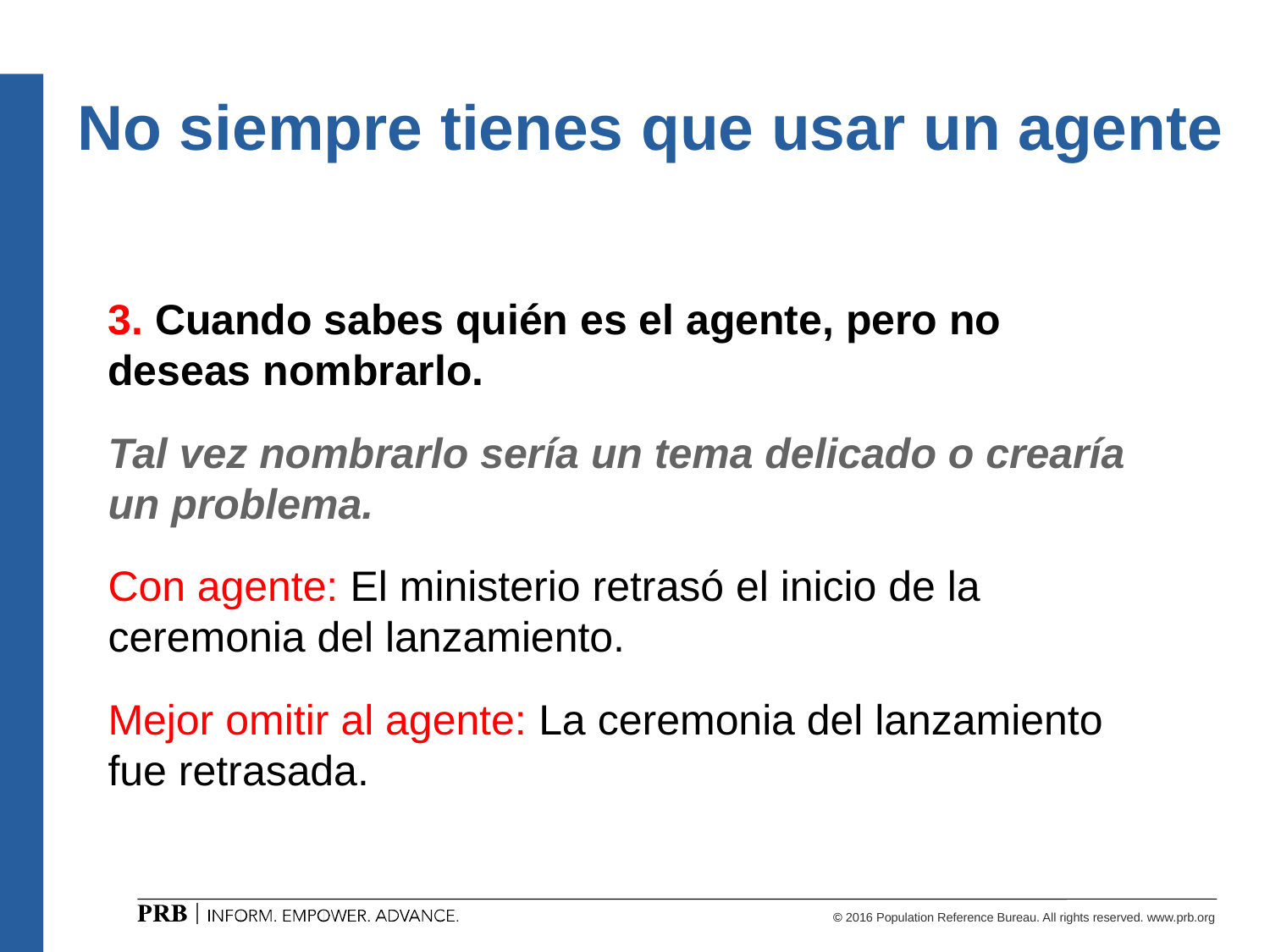

# No siempre tienes que usar un agente
3. Cuando sabes quién es el agente, pero no  deseas nombrarlo.
Tal vez nombrarlo sería un tema delicado o crearía un problema.
Con agente: El ministerio retrasó el inicio de la ceremonia del lanzamiento.
Mejor omitir al agente: La ceremonia del lanzamiento fue retrasada.